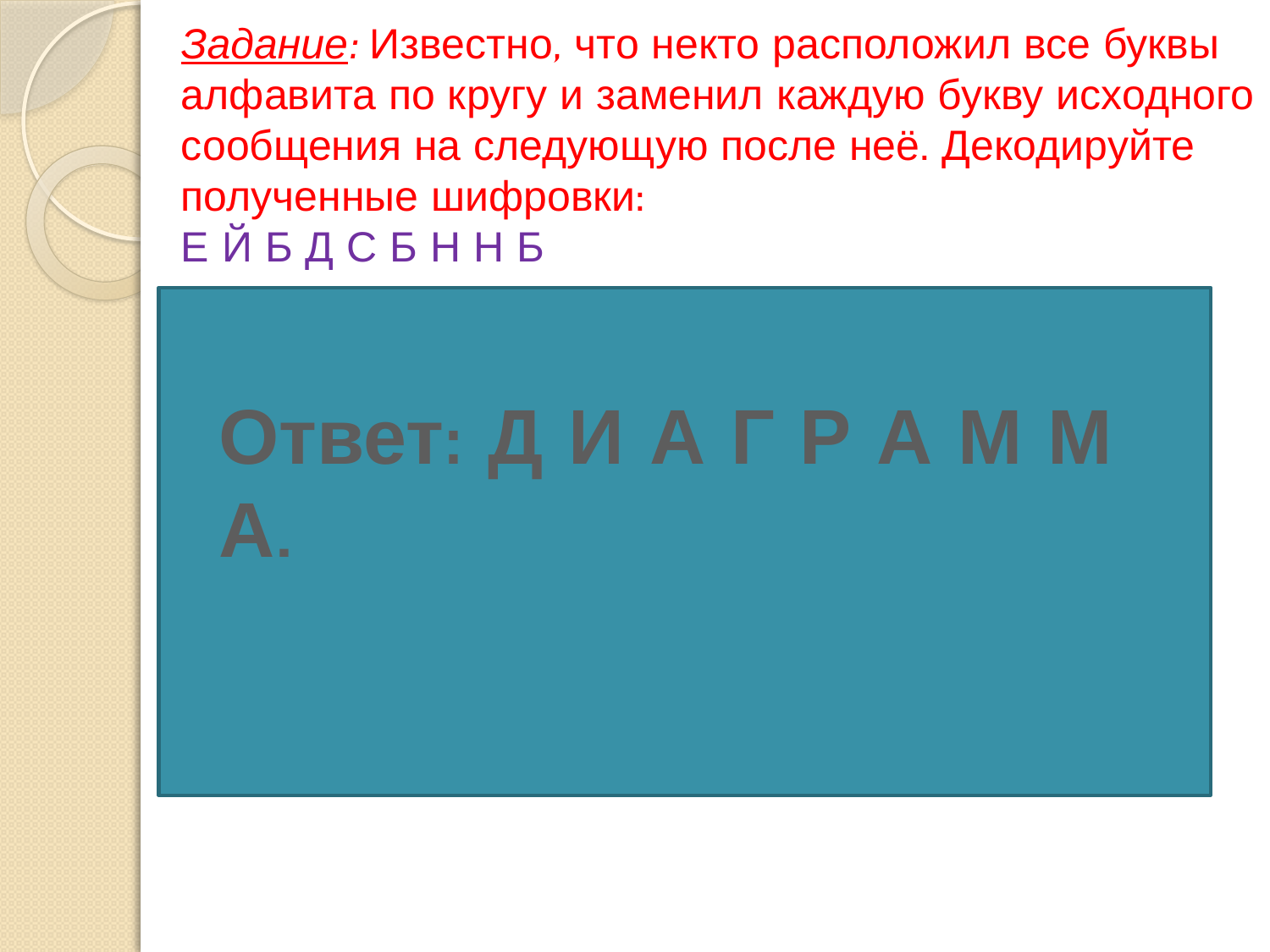

# Задание: Известно, что некто расположил все буквы алфавита по кругу и заменил каждую букву исходного сообщения на следующую после неё. Декодируйте полученные шифровки: Е Й Б Д С Б Н Н Б

Ответ: Д И А Г Р А М М А.
А-1      Б-2      В-3      Г-4       Д-5       Е-6      Ё-7       Ж-8     З-9      И-10    Й-11     К-12    Л-13    М-14    Н-15   О-16    П-17    Р-18    С-19    Т-20     У-21   Ф-22    Х-23    Ц-24    Ч-25    Ш-26    Щ-27   Ъ-28    Ы-29    Ь-30    Э-31    Ю-32    Я-33